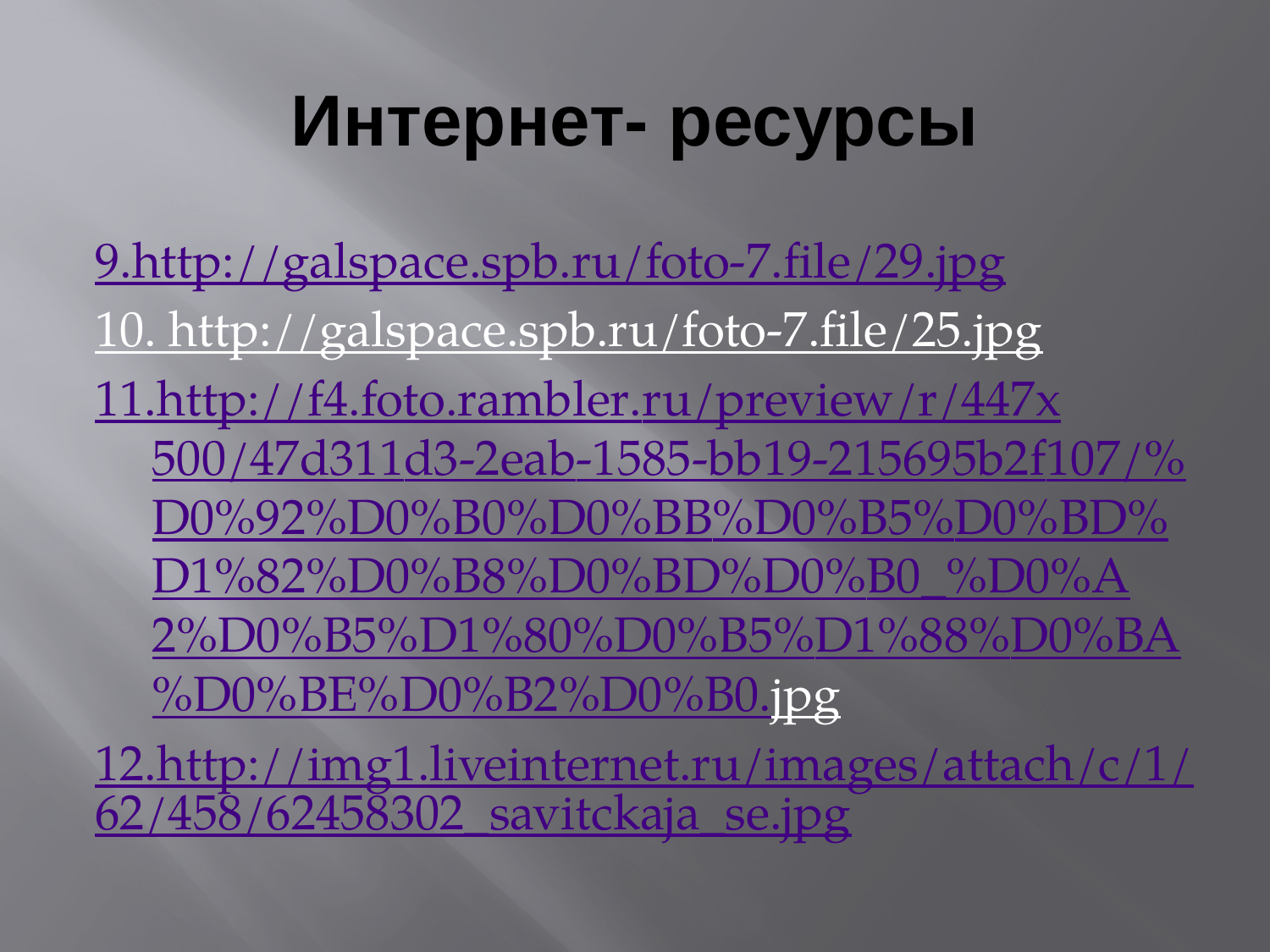

# Интернет- ресурсы
9.http://galspace.spb.ru/foto-7.file/29.jpg
10. http://galspace.spb.ru/foto-7.file/25.jpg
11.http://f4.foto.rambler.ru/preview/r/447x500/47d311d3-2eab-1585-bb19-215695b2f107/%D0%92%D0%B0%D0%BB%D0%B5%D0%BD%D1%82%D0%B8%D0%BD%D0%B0_%D0%A2%D0%B5%D1%80%D0%B5%D1%88%D0%BA%D0%BE%D0%B2%D0%B0.jpg
12.http://img1.liveinternet.ru/images/attach/c/1/62/458/62458302_savitckaja_se.jpg